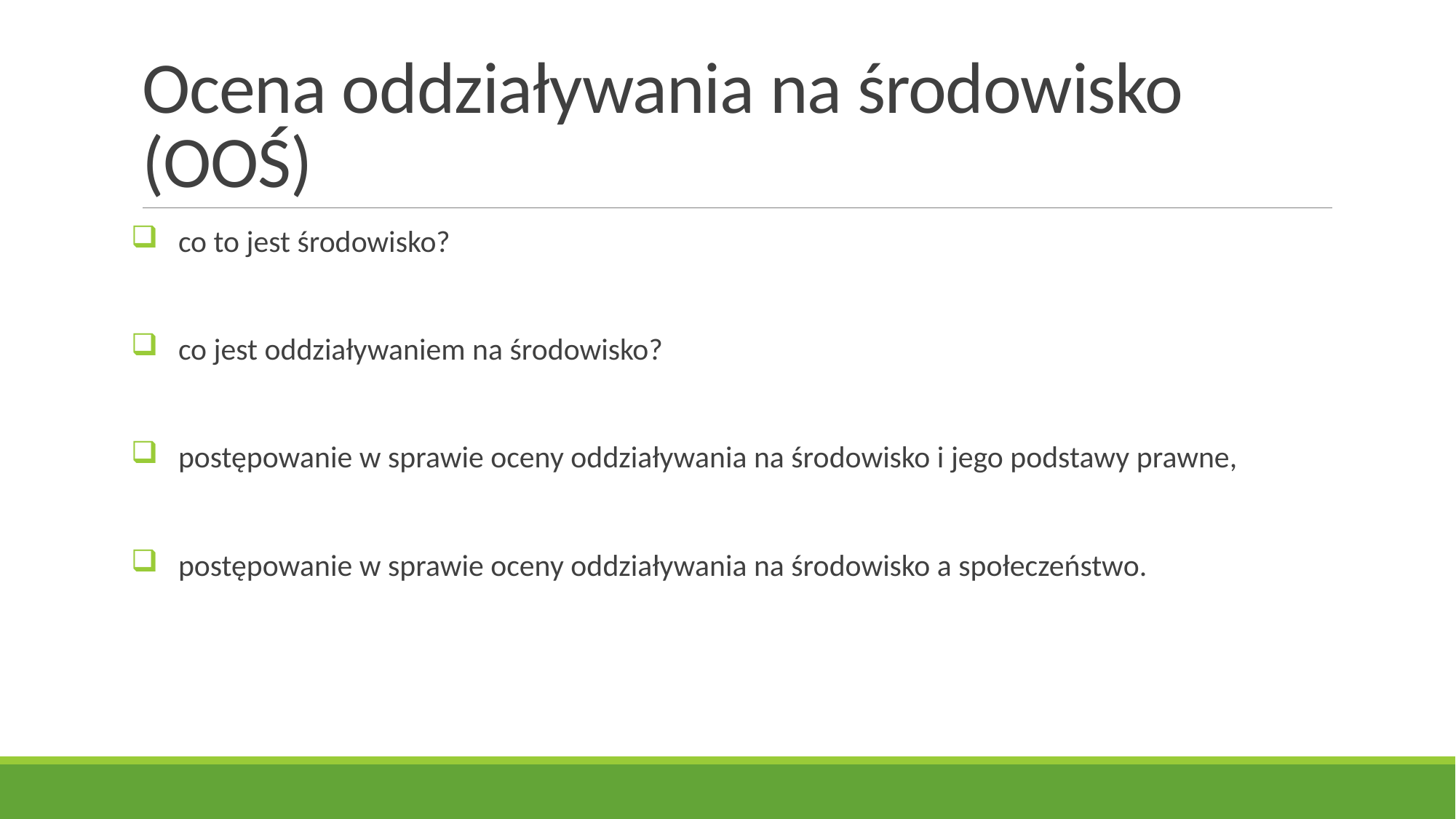

# Ocena oddziaływania na środowisko (OOŚ)
co to jest środowisko?

co jest oddziaływaniem na środowisko?

postępowanie w sprawie oceny oddziaływania na środowisko i jego podstawy prawne,

postępowanie w sprawie oceny oddziaływania na środowisko a społeczeństwo.